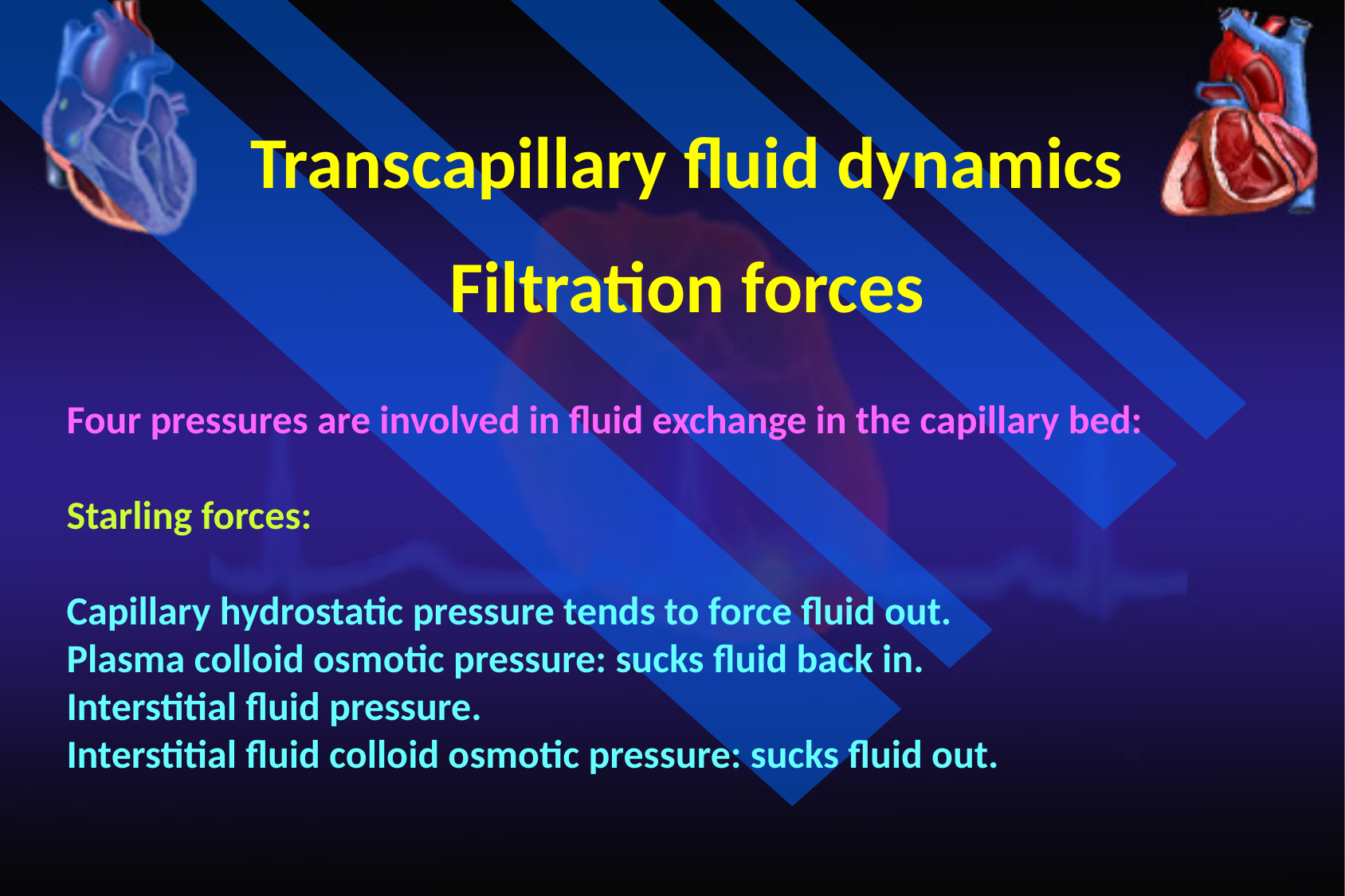

Transcapillary fluid dynamics
Filtration forces
Four pressures are involved in fluid exchange in the capillary bed:

Starling forces:

Capillary hydrostatic pressure tends to force fluid out.
Plasma colloid osmotic pressure: sucks fluid back in.
Interstitial fluid pressure.
Interstitial fluid colloid osmotic pressure: sucks fluid out.